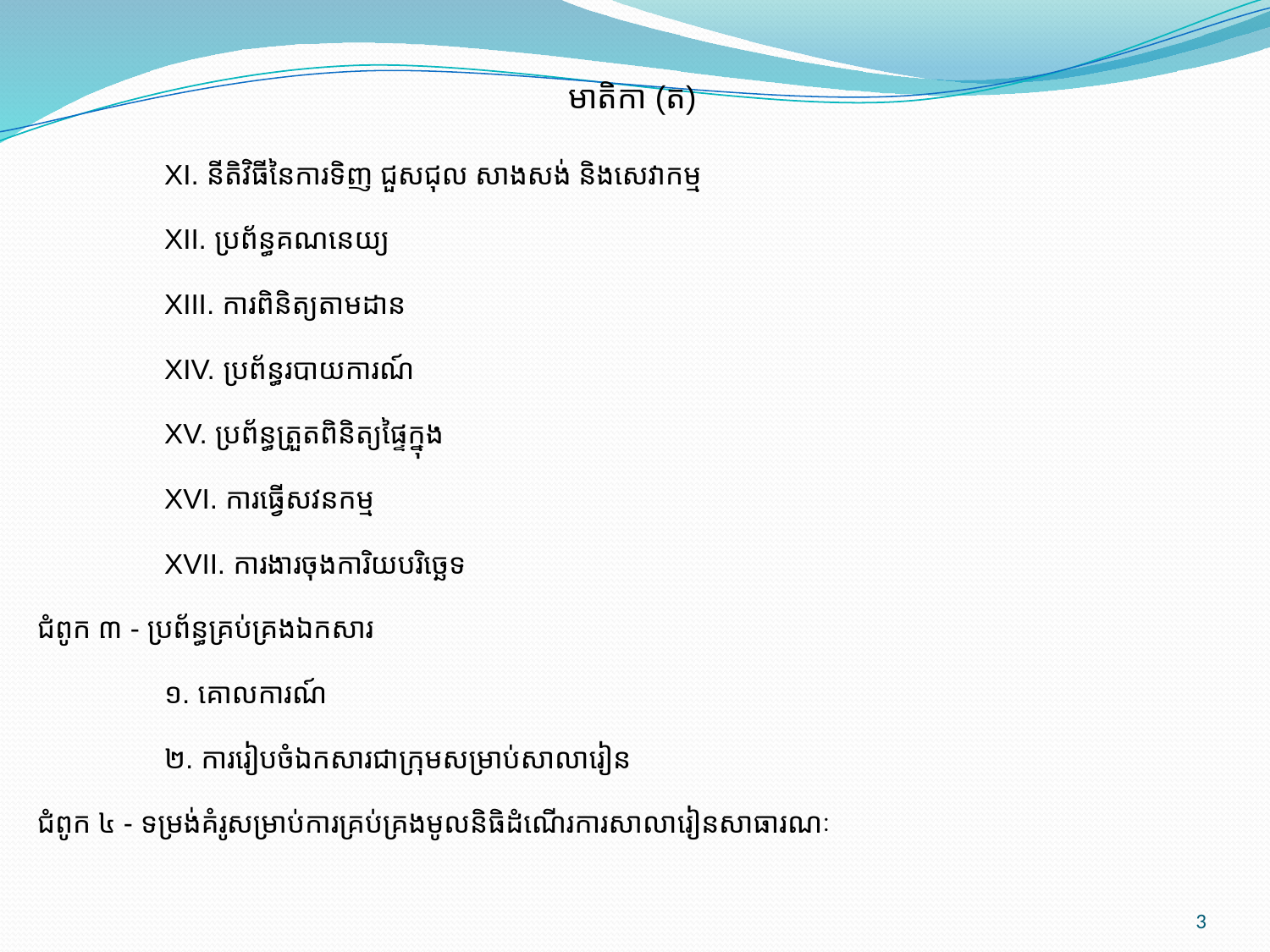

មាតិកា (ត)

	XI. នីតិវិធីនៃការទិញ ជួសជុល សាងសង់ និងសេវាកម្ម
	XII. ប្រព័ន្ធគណនេយ្យ
	XIII. ការពិនិត្យតាមដាន
	XIV. ប្រព័ន្ធរបាយការណ៍
	XV. ប្រព័ន្ធត្រួតពិនិត្យផ្ទៃក្នុង
	XVI. ការធ្វើសវនកម្ម
	XVII. ការងារចុងការិយបរិច្ឆេទ
ជំពូក ៣ - ប្រព័ន្ធគ្រប់គ្រងឯកសារ
	១. គោលការណ៍
	២. ការរៀបចំឯកសារជាក្រុមសម្រាប់សាលារៀន
ជំពូក ៤ - ទម្រង់គំរូសម្រាប់ការគ្រប់គ្រងមូលនិធិដំណើរការសាលារៀនសាធារណៈ
3